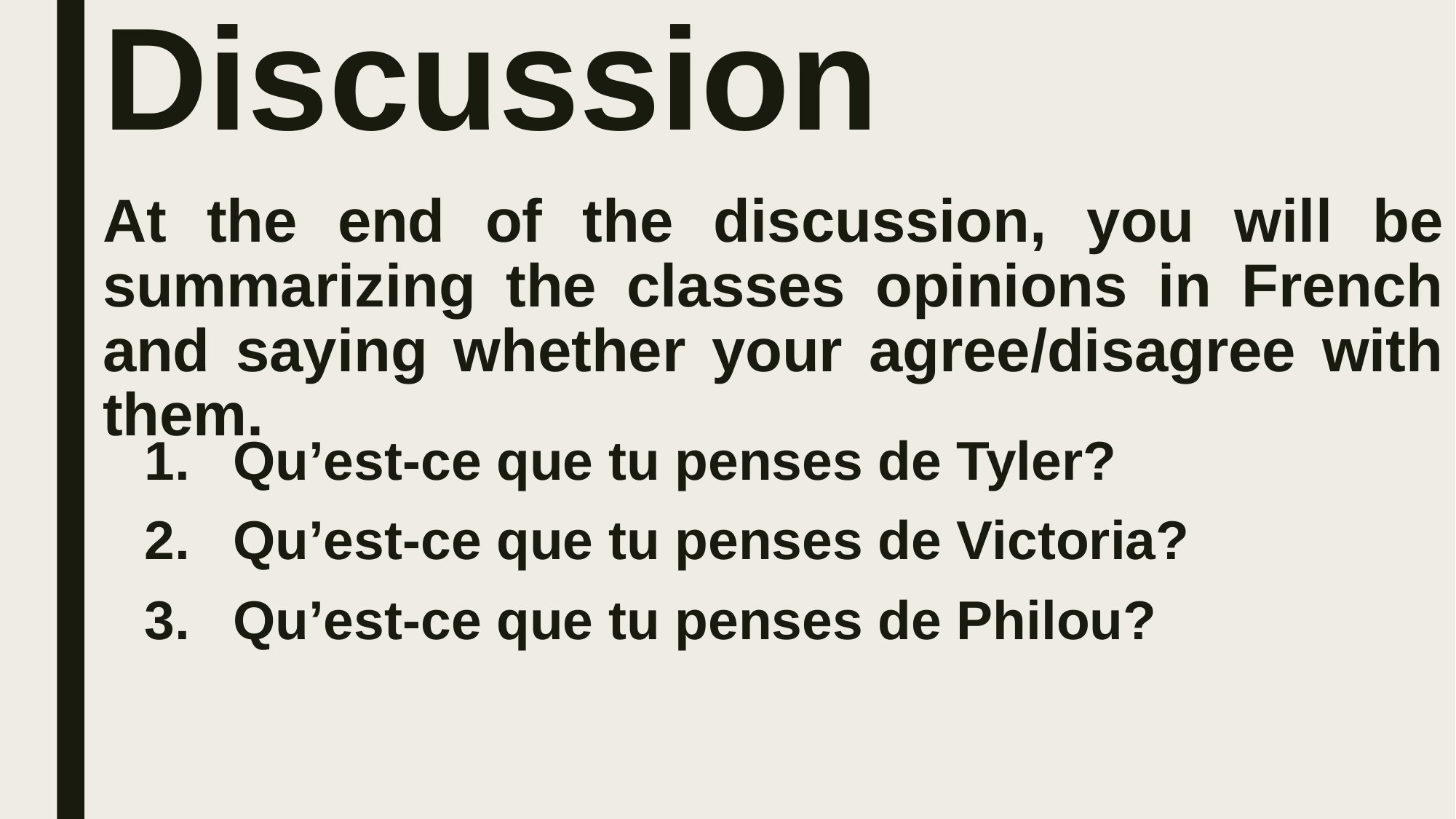

# Discussion At the end of the discussion, you will be summarizing the classes opinions in French and saying whether your agree/disagree with them.
Qu’est-ce que tu penses de Tyler?
Qu’est-ce que tu penses de Victoria?
Qu’est-ce que tu penses de Philou?